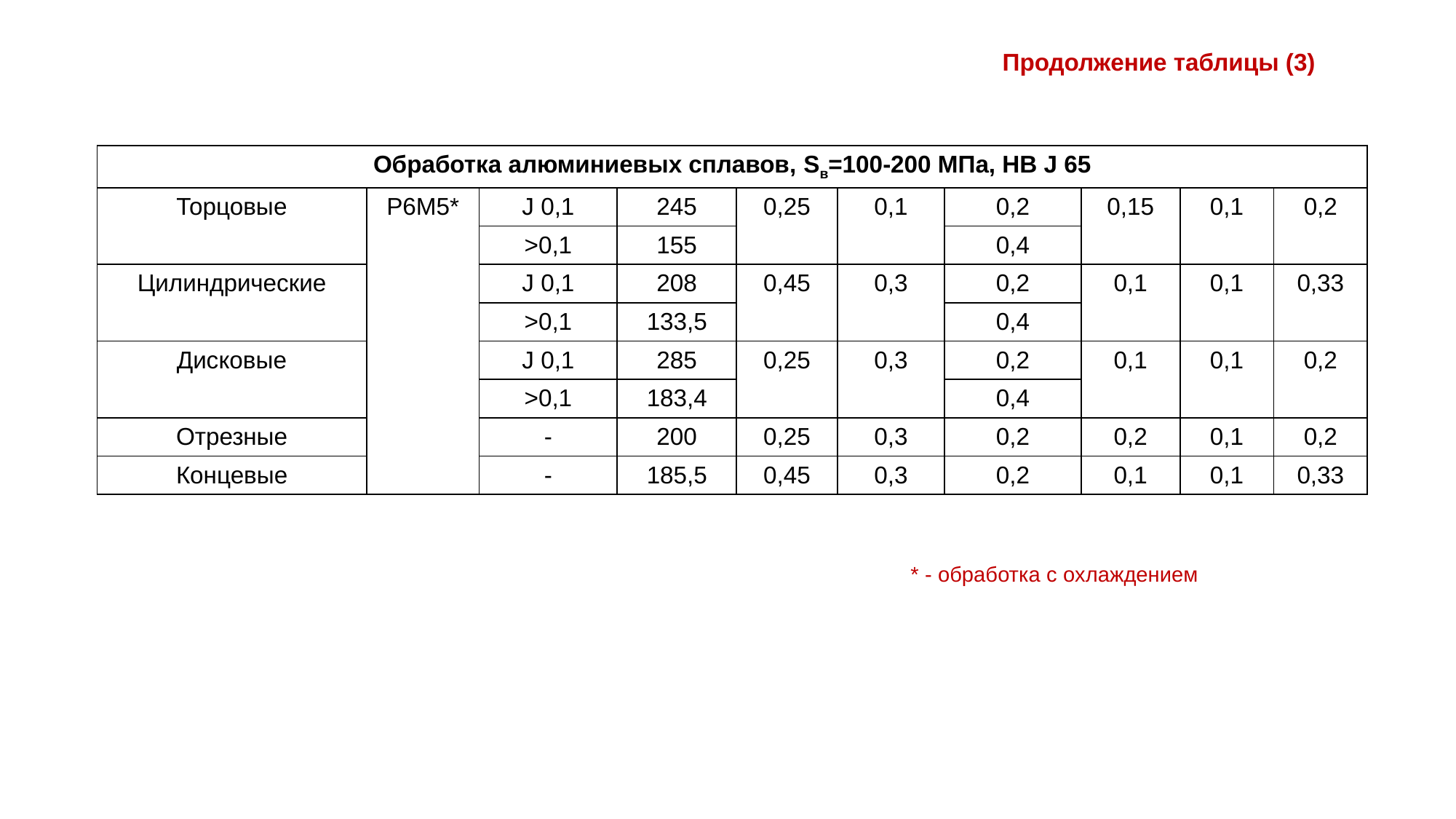

Продолжение таблицы (3)
| Обработка алюминиевых сплавов, Sв=100-200 МПа, НВ Ј 65 |  |  |  |  |  |  |  |  |  |
| --- | --- | --- | --- | --- | --- | --- | --- | --- | --- |
| Торцовые | Р6М5\* | Ј 0,1 | 245 | 0,25 | 0,1 | 0,2 | 0,15 | 0,1 | 0,2 |
|  |  | >0,1 | 155 |  |  | 0,4 |  |  |  |
| Цилиндрические |  | Ј 0,1 | 208 | 0,45 | 0,3 | 0,2 | 0,1 | 0,1 | 0,33 |
|  |  | >0,1 | 133,5 |  |  | 0,4 |  |  |  |
| Дисковые |  | Ј 0,1 | 285 | 0,25 | 0,3 | 0,2 | 0,1 | 0,1 | 0,2 |
|  |  | >0,1 | 183,4 |  |  | 0,4 |  |  |  |
| Отрезные |  | - | 200 | 0,25 | 0,3 | 0,2 | 0,2 | 0,1 | 0,2 |
| Концевые |  | - | 185,5 | 0,45 | 0,3 | 0,2 | 0,1 | 0,1 | 0,33 |
* - обработка с охлаждением